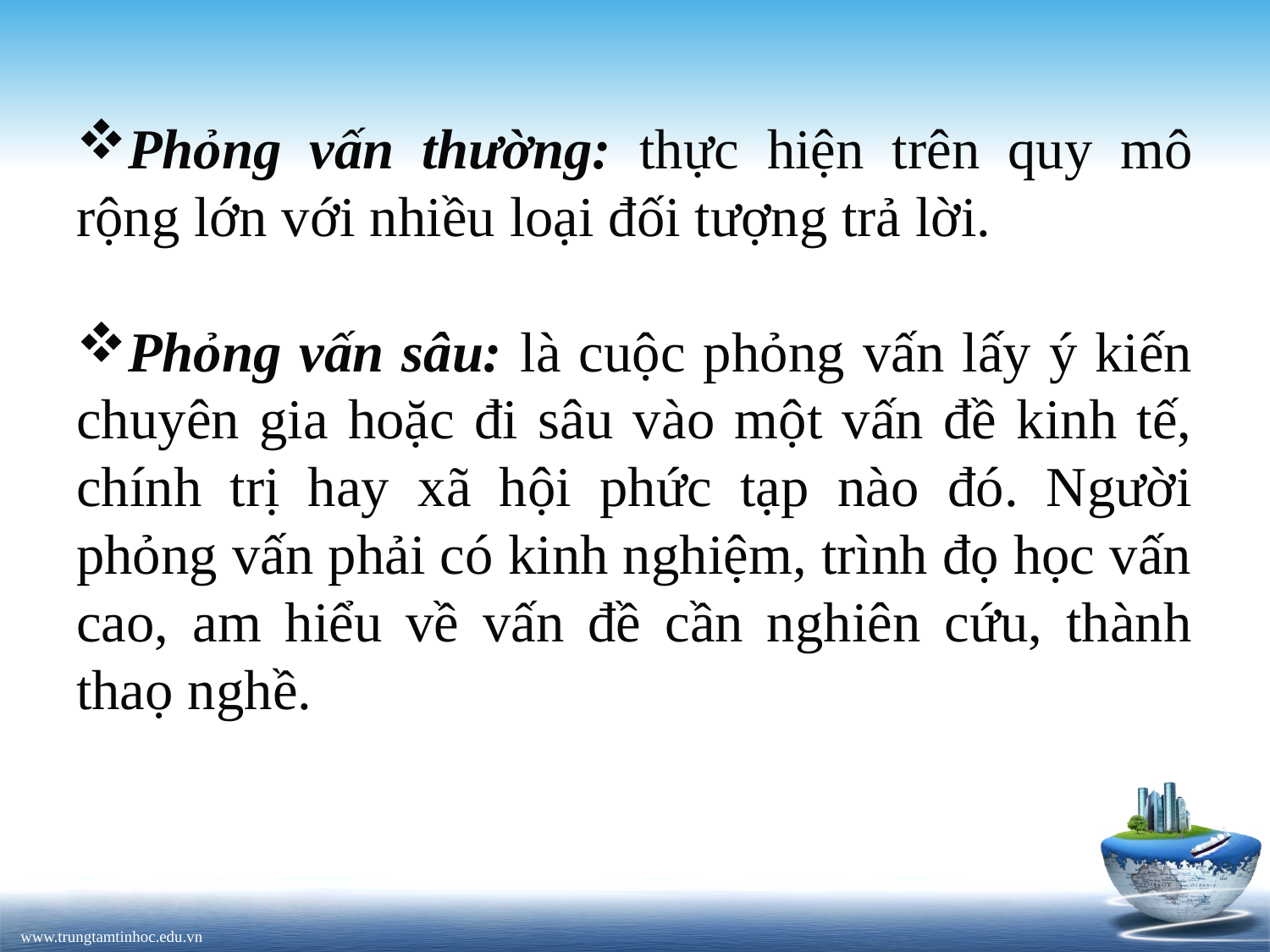

Phỏng vấn thường: thực hiện trên quy mô rộng lớn với nhiều loại đối tượng trả lời.

Phỏng vấn sâu: là cuộc phỏng vấn lấy ý kiến chuyên gia hoặc đi sâu vào một vấn đề kinh tế, chính trị hay xã hội phức tạp nào đó. Người phỏng vấn phải có kinh nghiệm, trình đọ học vấn cao, am hiểu về vấn đề cần nghiên cứu, thành thaọ nghề.